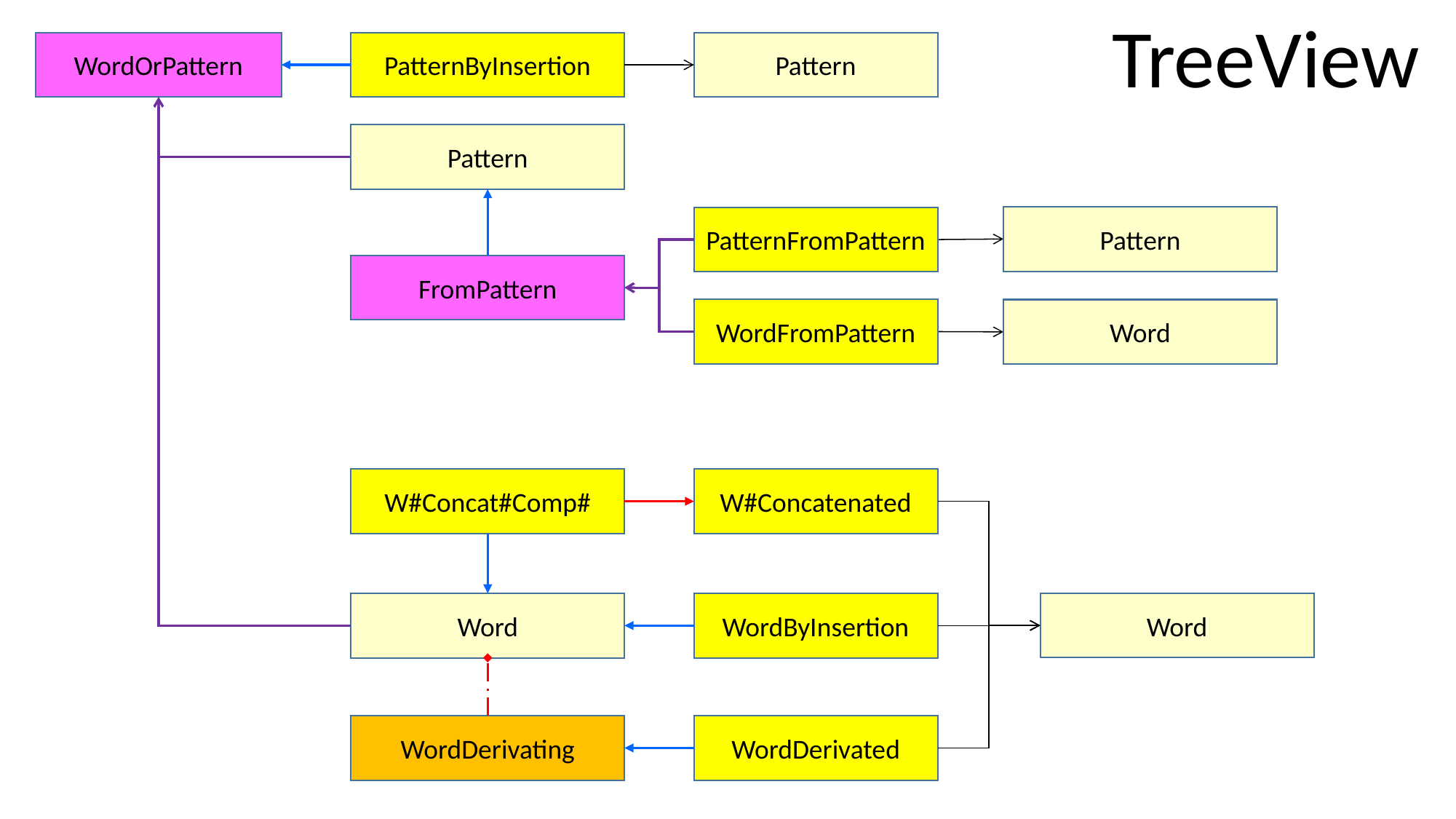

TreeView
WordOrPattern
PatternByInsertion
Pattern
Pattern
Pattern
PatternFromPattern
FromPattern
WordFromPattern
Word
W#Concat#Comp#
W#Concatenated
Word
Word
WordByInsertion
WordDerivating
WordDerivated